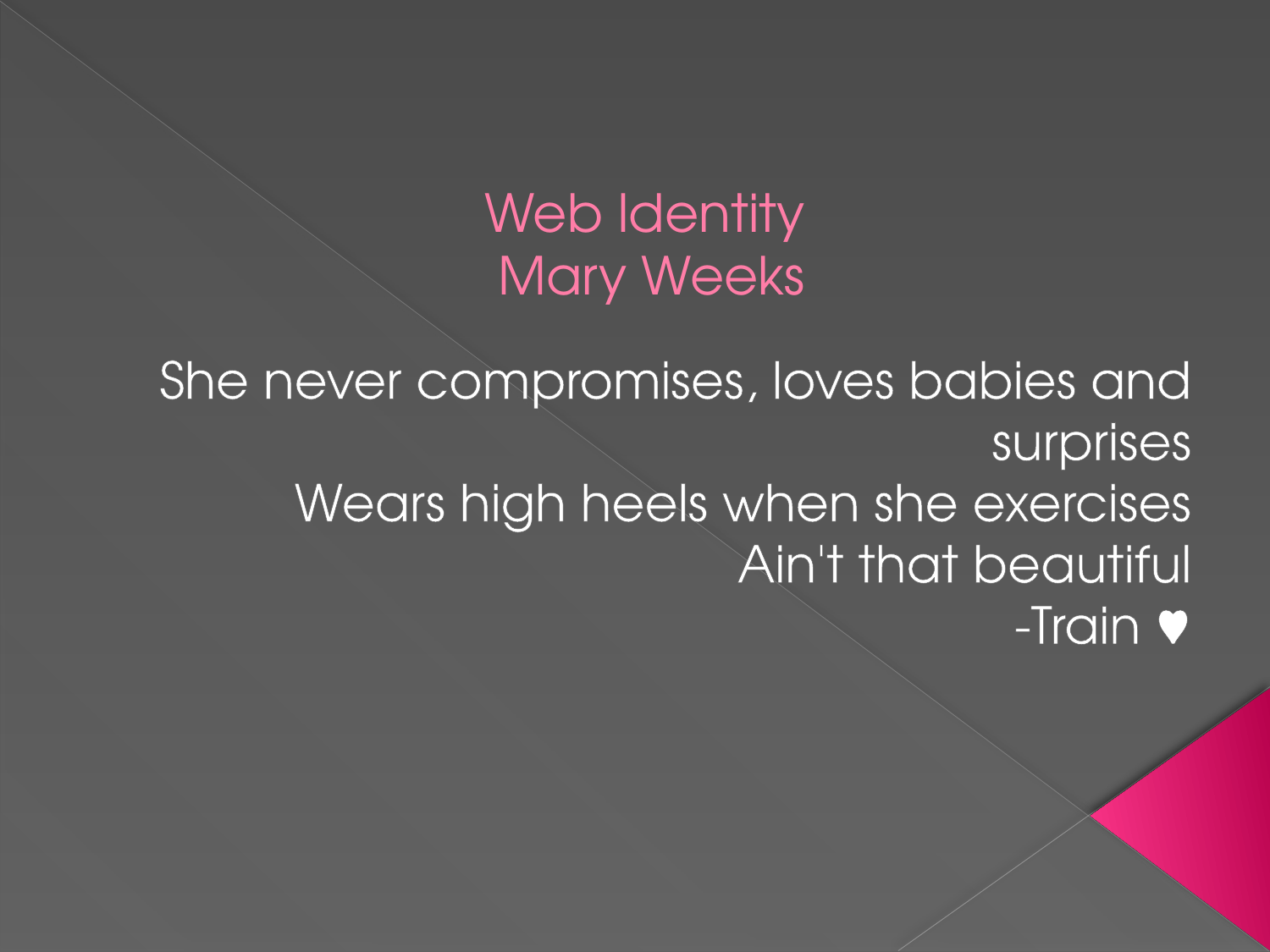

# Web Identity Mary Weeks

She never compromises, loves babies and surprises
Wears high heels when she exercises
Ain't that beautiful
-Train ♥